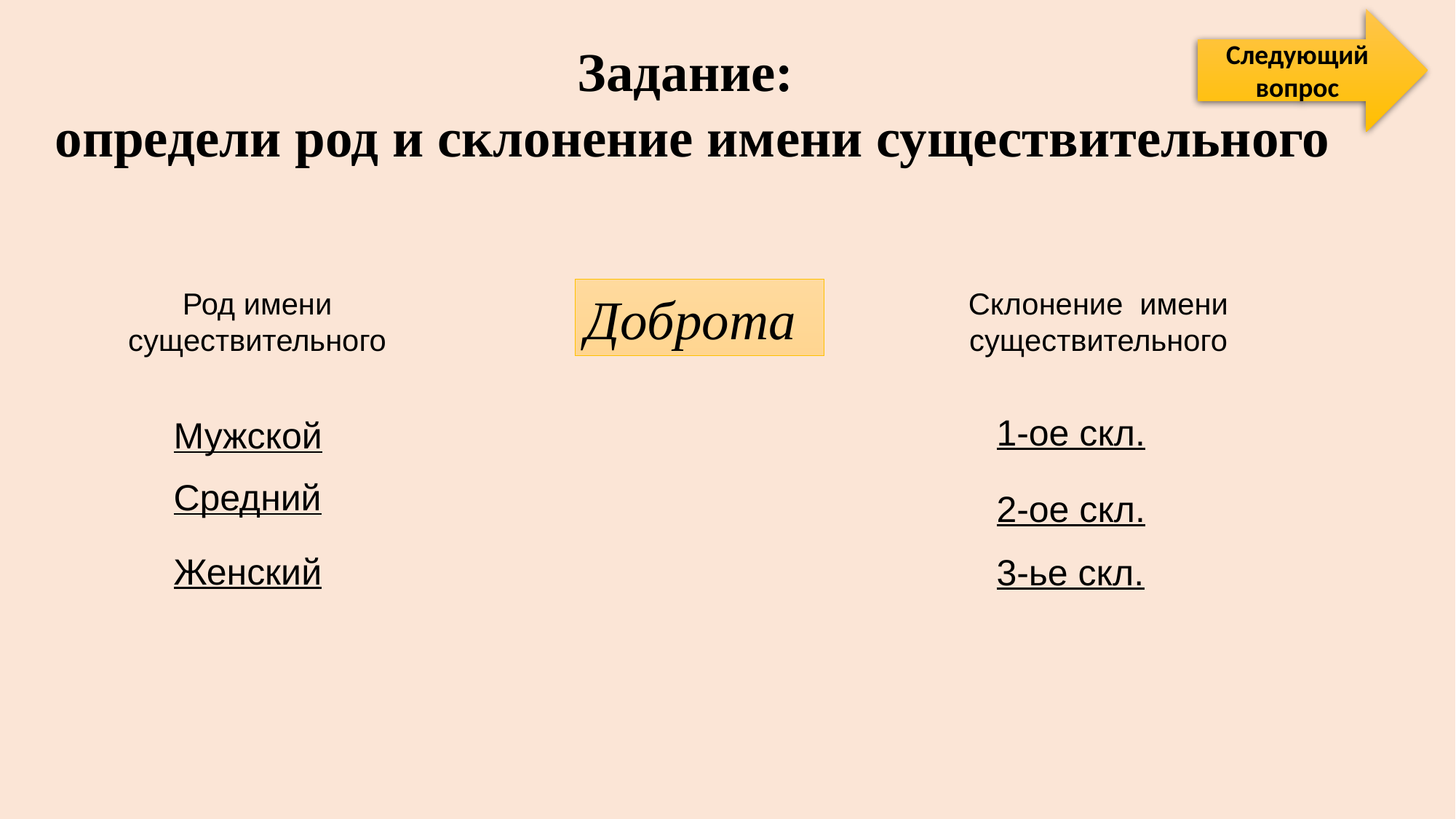

Следующий вопрос
Задание:
определи род и склонение имени существительного
Род имени существительного
Доброта
Склонение  имени существительного
1-ое скл.
Мужской
Средний
2-ое скл.
Женский
3-ье скл.